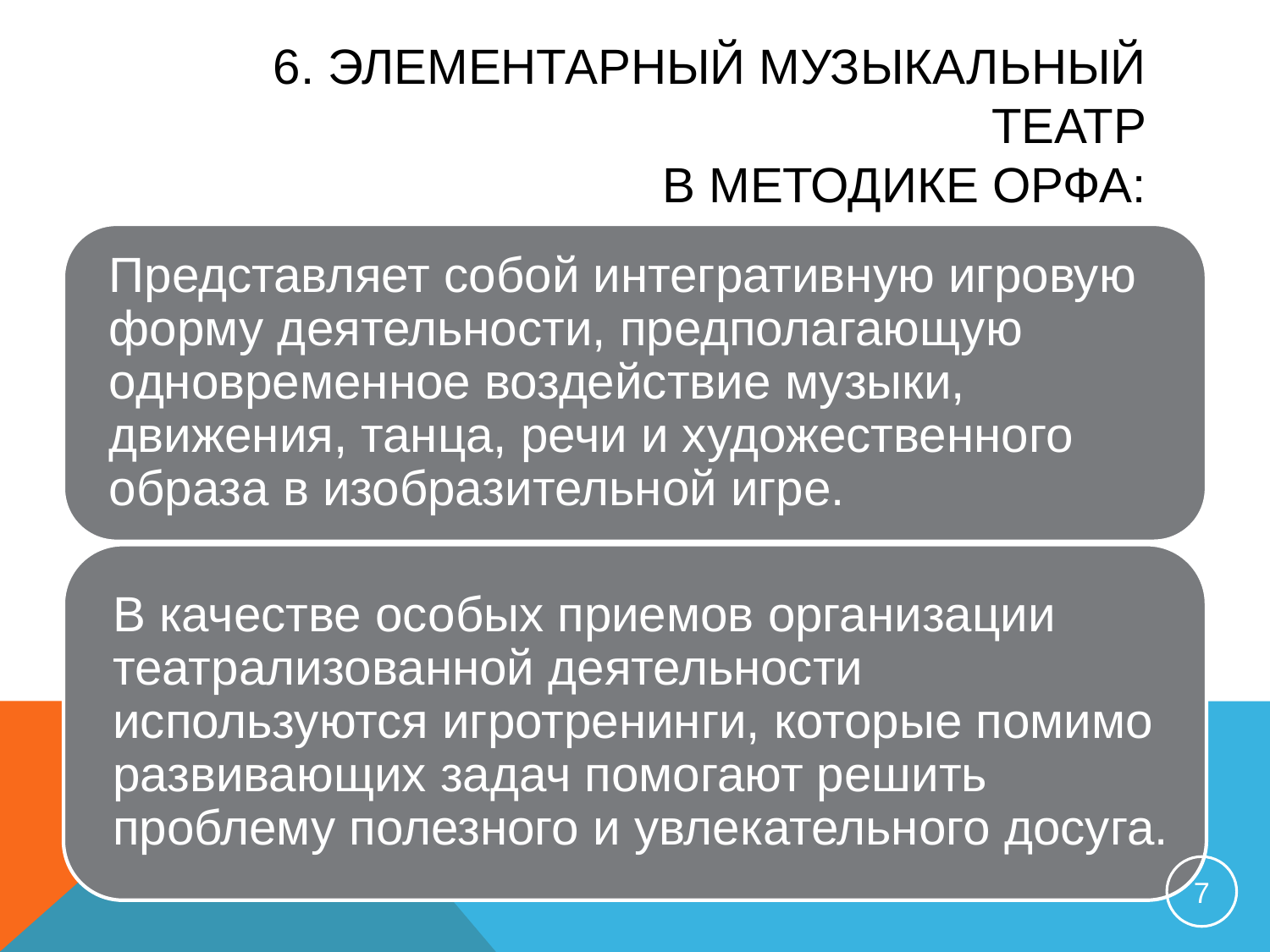

# 6. Элементарный музыкальный театр в методике Орфа:
Представляет собой интегративную игровую форму деятельности, предполагающую одновременное воздействие музыки, движения, танца, речи и художественного образа в изобразительной игре.
В качестве особых приемов организации театрализованной деятельности используются игротренинги, которые помимо развивающих задач помогают решить проблему полезного и увлекательного досуга.
7